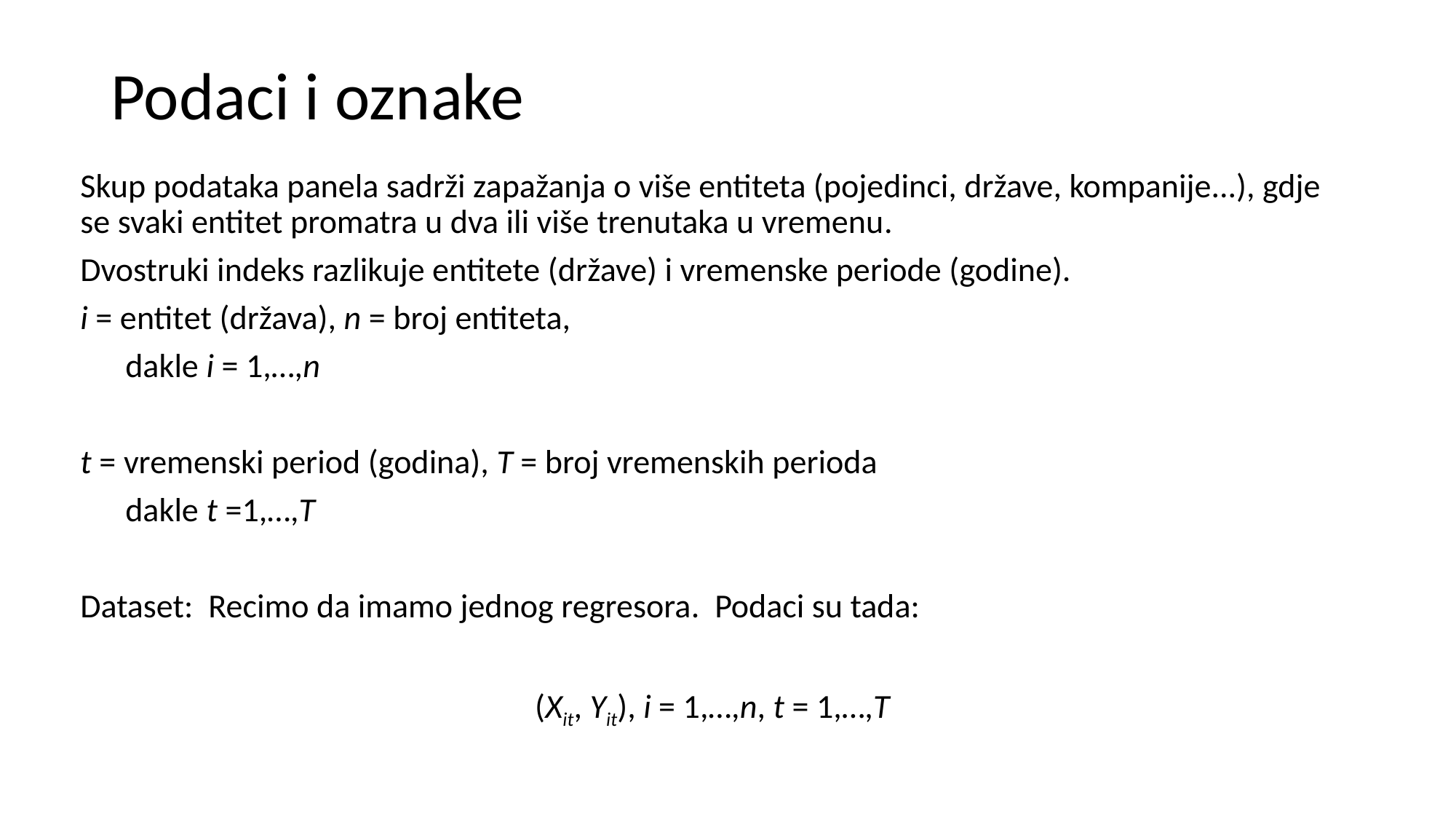

# Podaci i oznake
Skup podataka panela sadrži zapažanja o više entiteta (pojedinci, države, kompanije...), gdje se svaki entitet promatra u dva ili više trenutaka u vremenu.
Dvostruki indeks razlikuje entitete (države) i vremenske periode (godine).
i = entitet (država), n = broj entiteta,
	dakle i = 1,…,n

t = vremenski period (godina), T = broj vremenskih perioda
dakle t =1,…,T

Dataset:  Recimo da imamo jednog regresora.  Podaci su tada:

(Xit, Yit), i = 1,…,n, t = 1,…,T